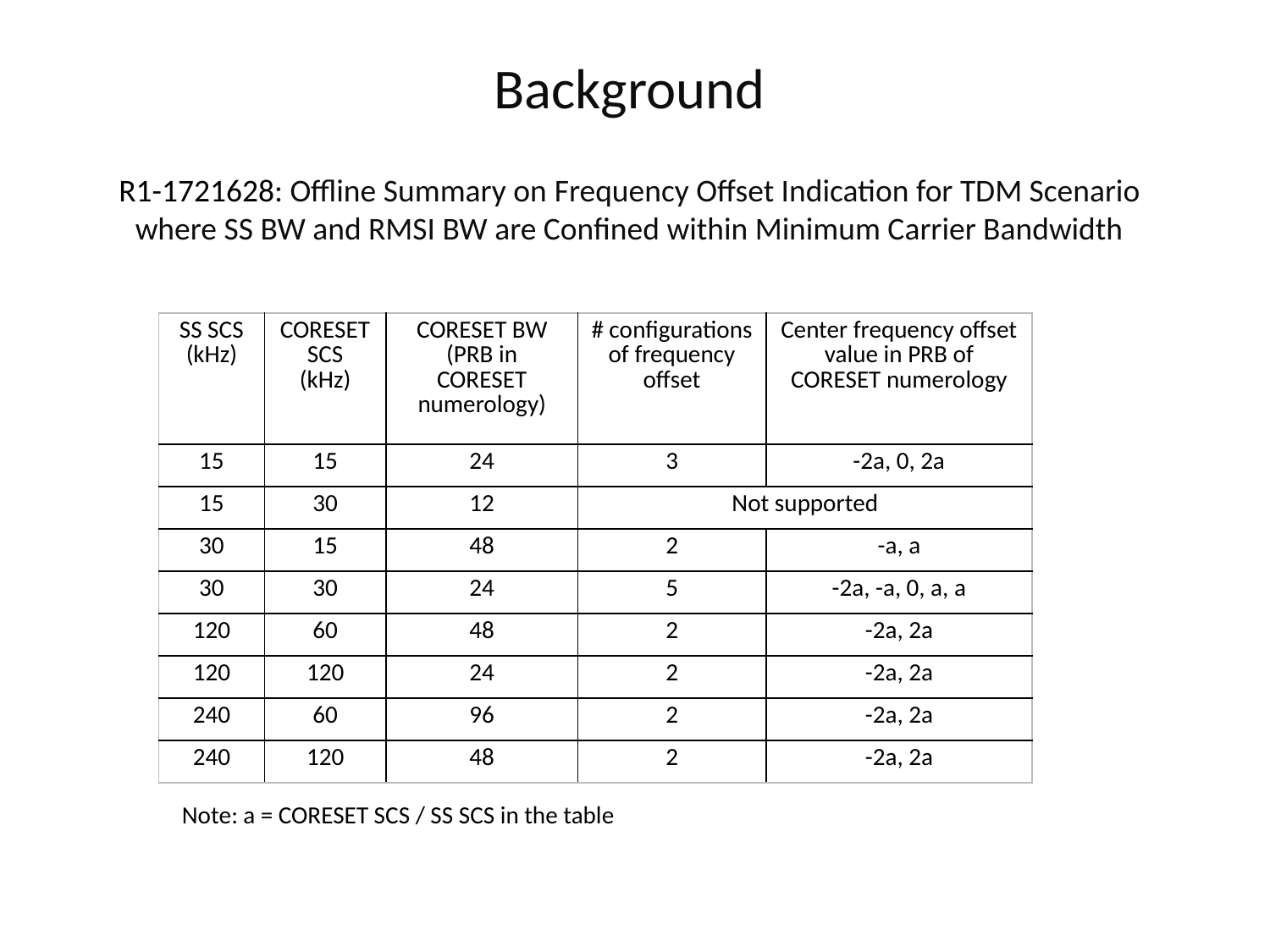

Background
R1-1721628: Offline Summary on Frequency Offset Indication for TDM Scenario where SS BW and RMSI BW are Confined within Minimum Carrier Bandwidth
| SS SCS (kHz) | CORESET SCS (kHz) | CORESET BW (PRB in CORESET numerology) | # configurations of frequency offset | Center frequency offset value in PRB of CORESET numerology |
| --- | --- | --- | --- | --- |
| 15 | 15 | 24 | 3 | -2a, 0, 2a |
| 15 | 30 | 12 | Not supported |  |
| 30 | 15 | 48 | 2 | -a, a |
| 30 | 30 | 24 | 5 | -2a, -a, 0, a, a |
| 120 | 60 | 48 | 2 | -2a, 2a |
| 120 | 120 | 24 | 2 | -2a, 2a |
| 240 | 60 | 96 | 2 | -2a, 2a |
| 240 | 120 | 48 | 2 | -2a, 2a |
Note: a = CORESET SCS / SS SCS in the table